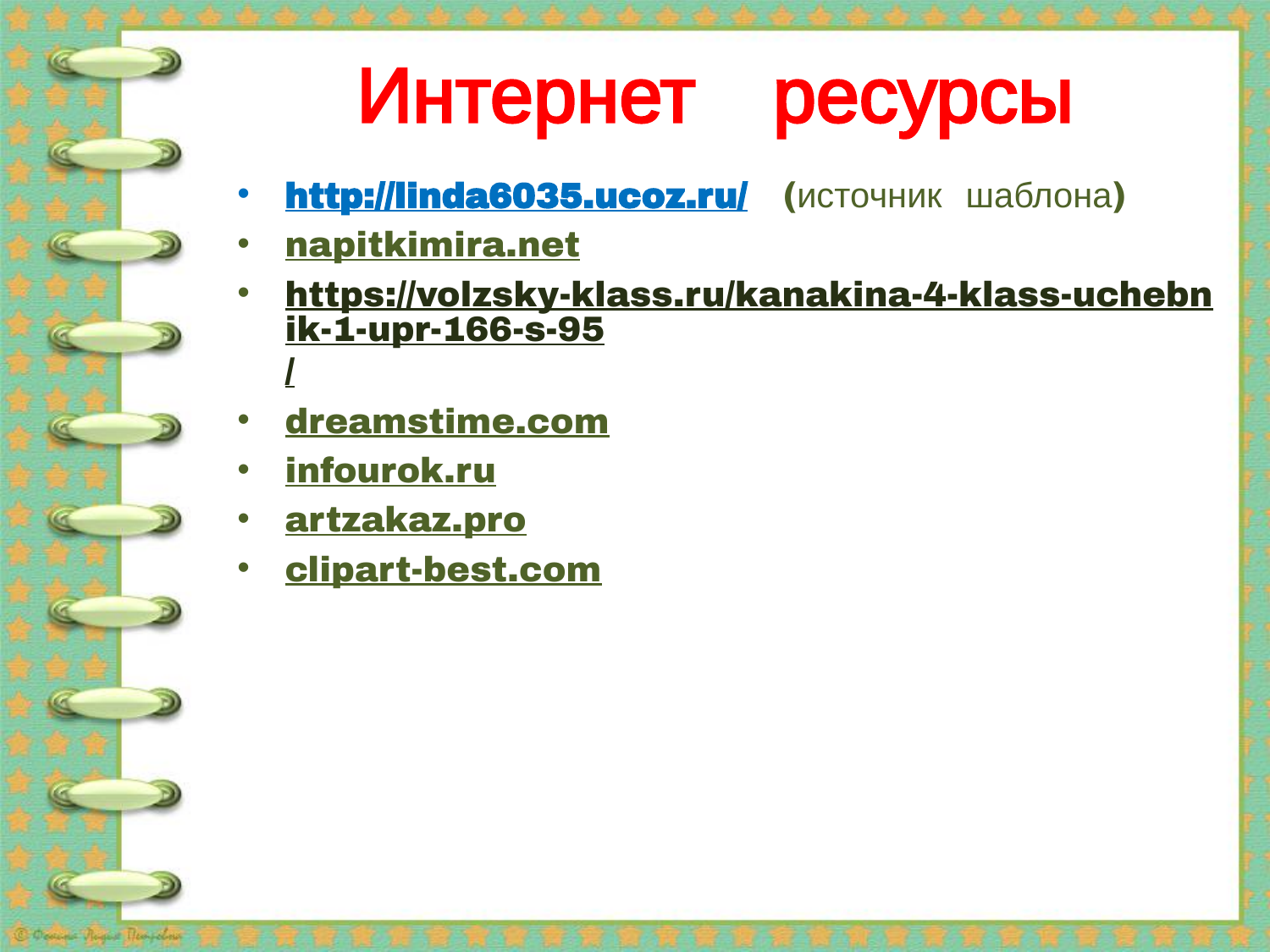

# Интернет   ресурсы
http://linda6035.ucoz.ru/   (источник  шаблона)
napitkimira.net
https://volzsky-klass.ru/kanakina-4-klass-uchebnik-1-upr-166-s-95/
dreamstime.com
infourok.ru
artzakaz.pro
clipart-best.com